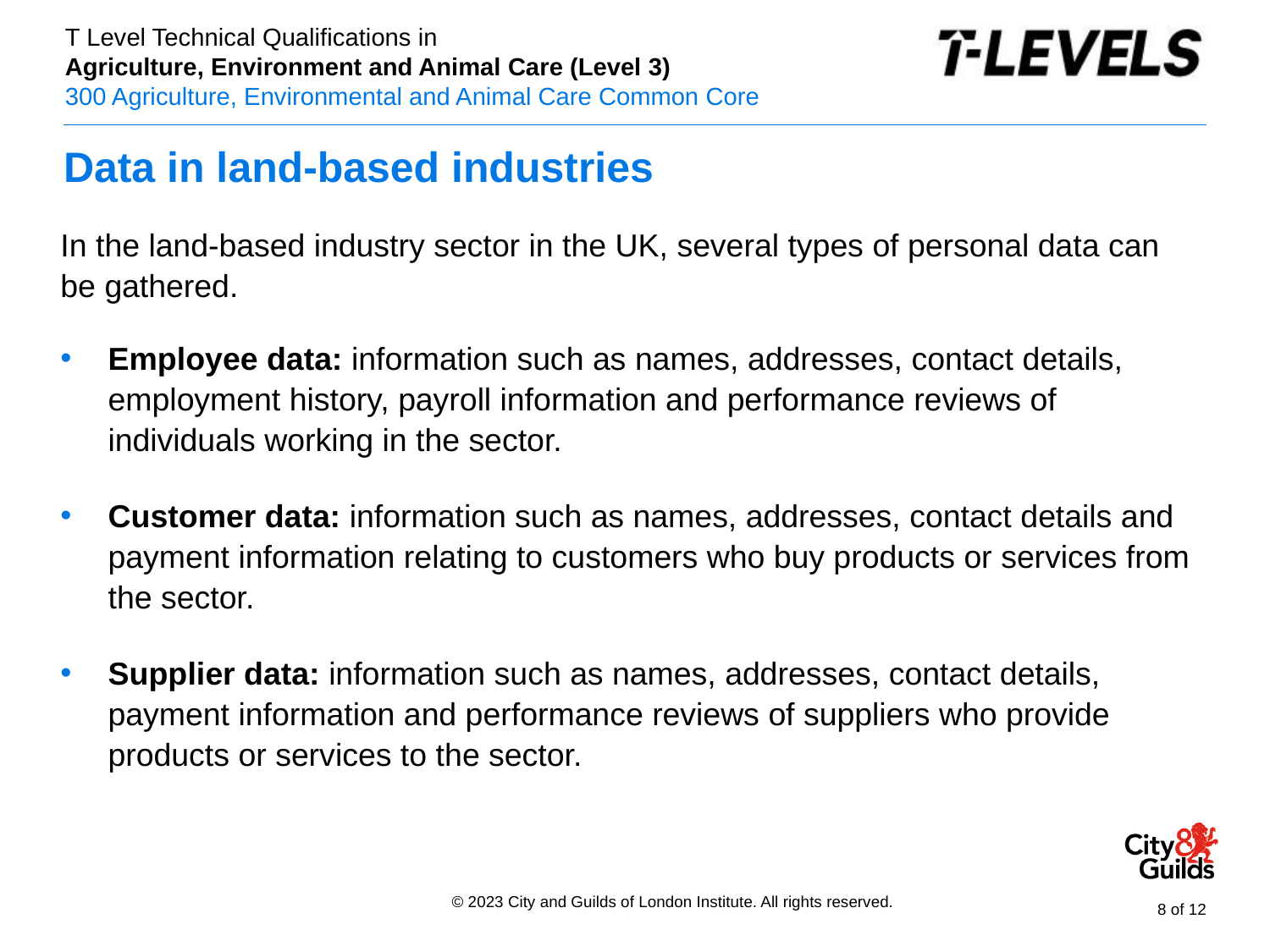

# Data in land-based industries
In the land-based industry sector in the UK, several types of personal data can be gathered.
Employee data: information such as names, addresses, contact details, employment history, payroll information and performance reviews of individuals working in the sector.
Customer data: information such as names, addresses, contact details and payment information relating to customers who buy products or services from the sector.
Supplier data: information such as names, addresses, contact details, payment information and performance reviews of suppliers who provide products or services to the sector.